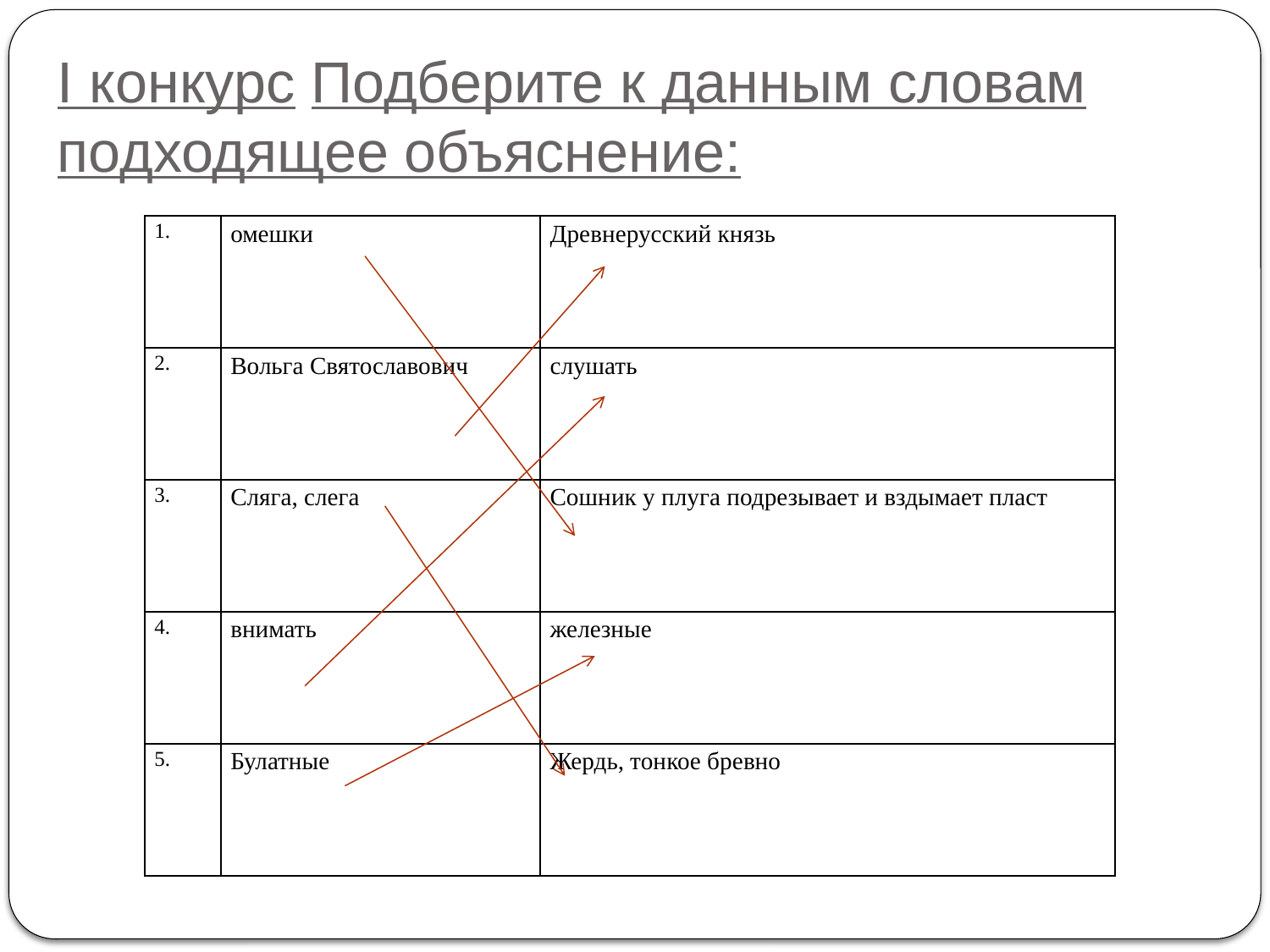

# I конкурс Подберите к данным словам подходящее объяснение:
| 1. | омешки | Древнерусский князь |
| --- | --- | --- |
| 2. | Вольга Святославович | слушать |
| 3. | Сляга, слега | Сошник у плуга подрезывает и вздымает пласт |
| 4. | внимать | железные |
| 5. | Булатные | Жердь, тонкое бревно |